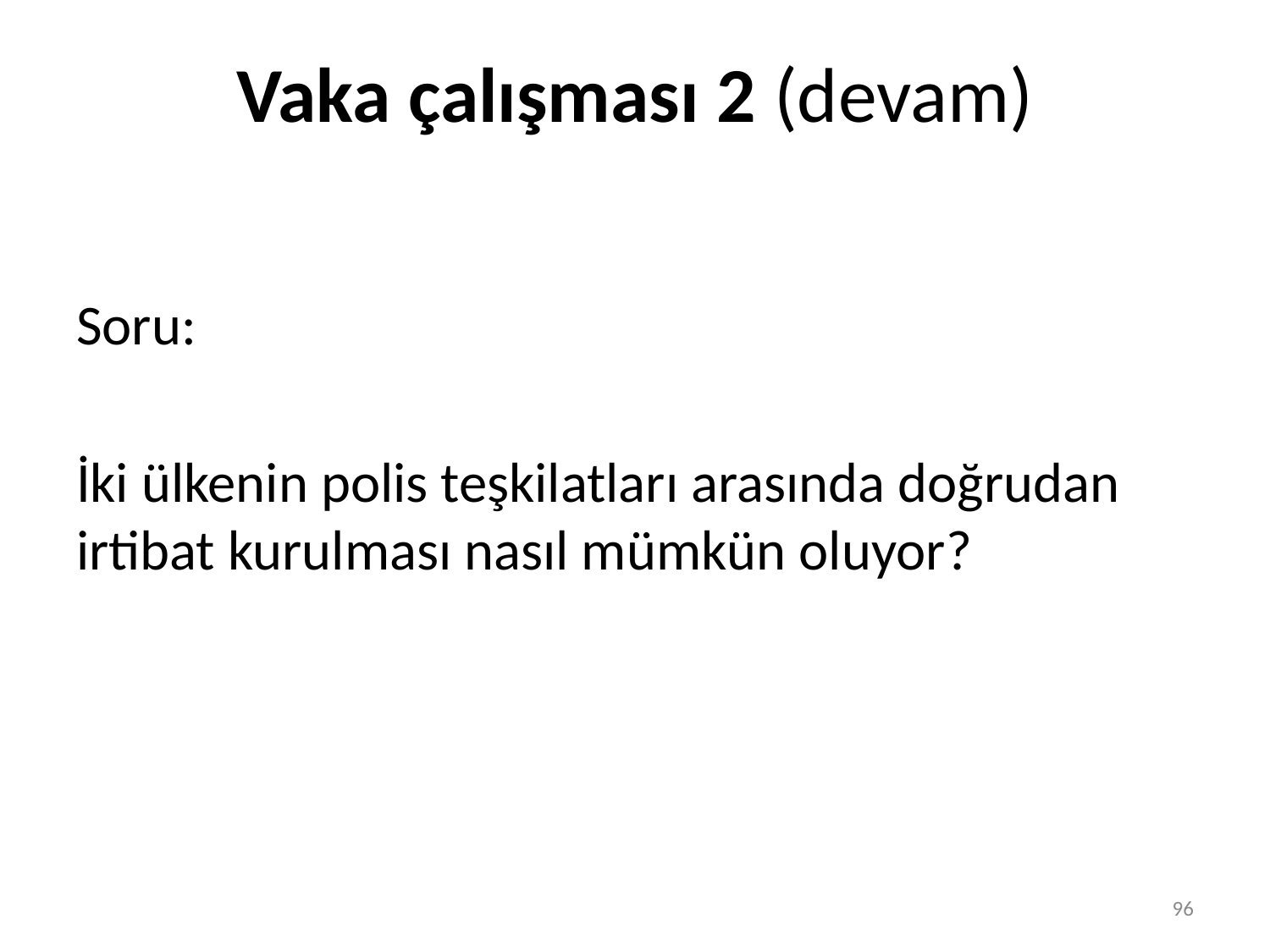

# Vaka çalışması 2 (devam)
Soru:

İki ülkenin polis teşkilatları arasında doğrudan irtibat kurulması nasıl mümkün oluyor?

96